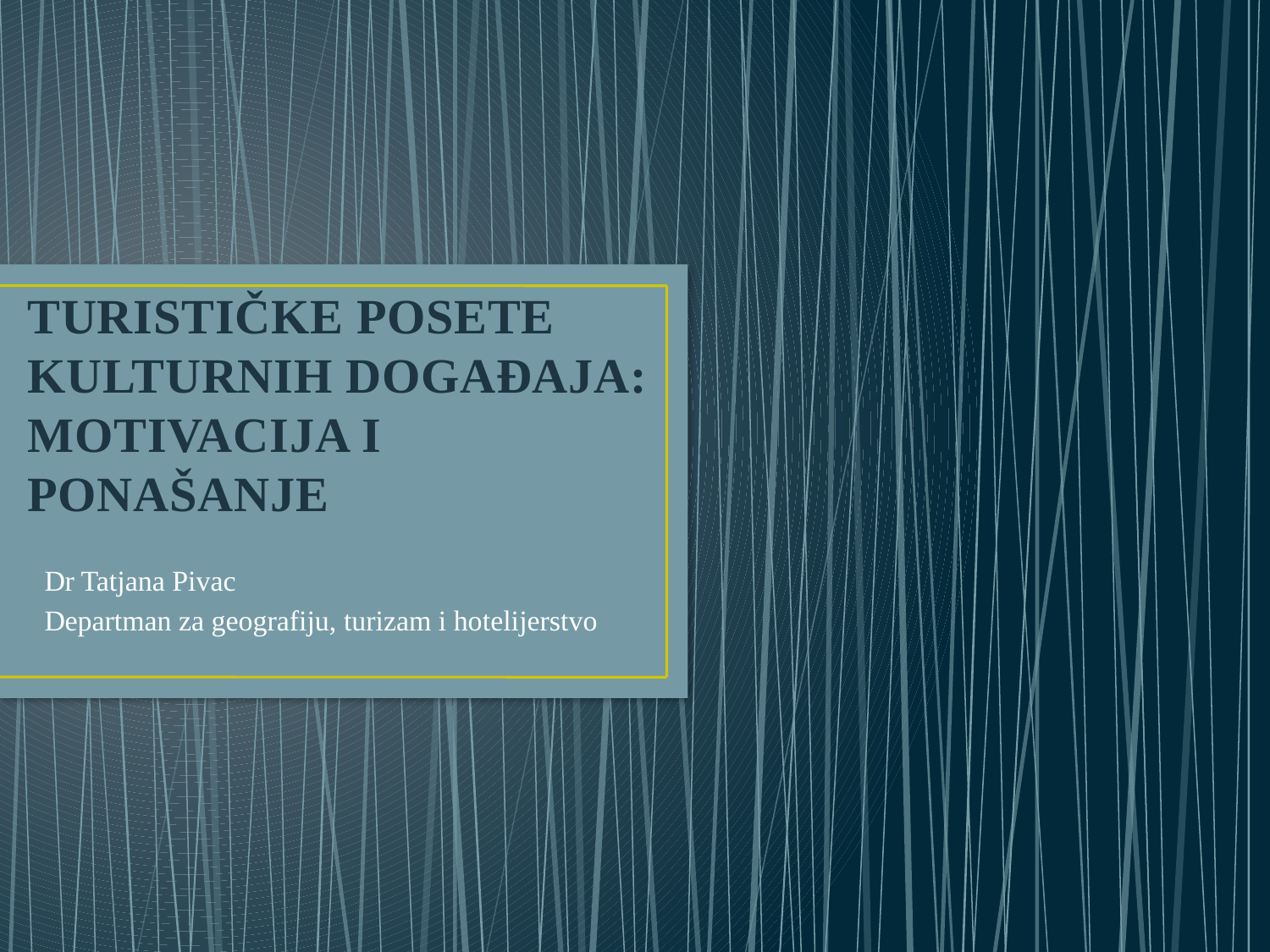

# TURISTIČKE POSETE KULTURNIH DOGAĐAJA: MOTIVACIJA I PONAŠANJE
Dr Tatjana Pivac
Departman za geografiju, turizam i hotelijerstvo